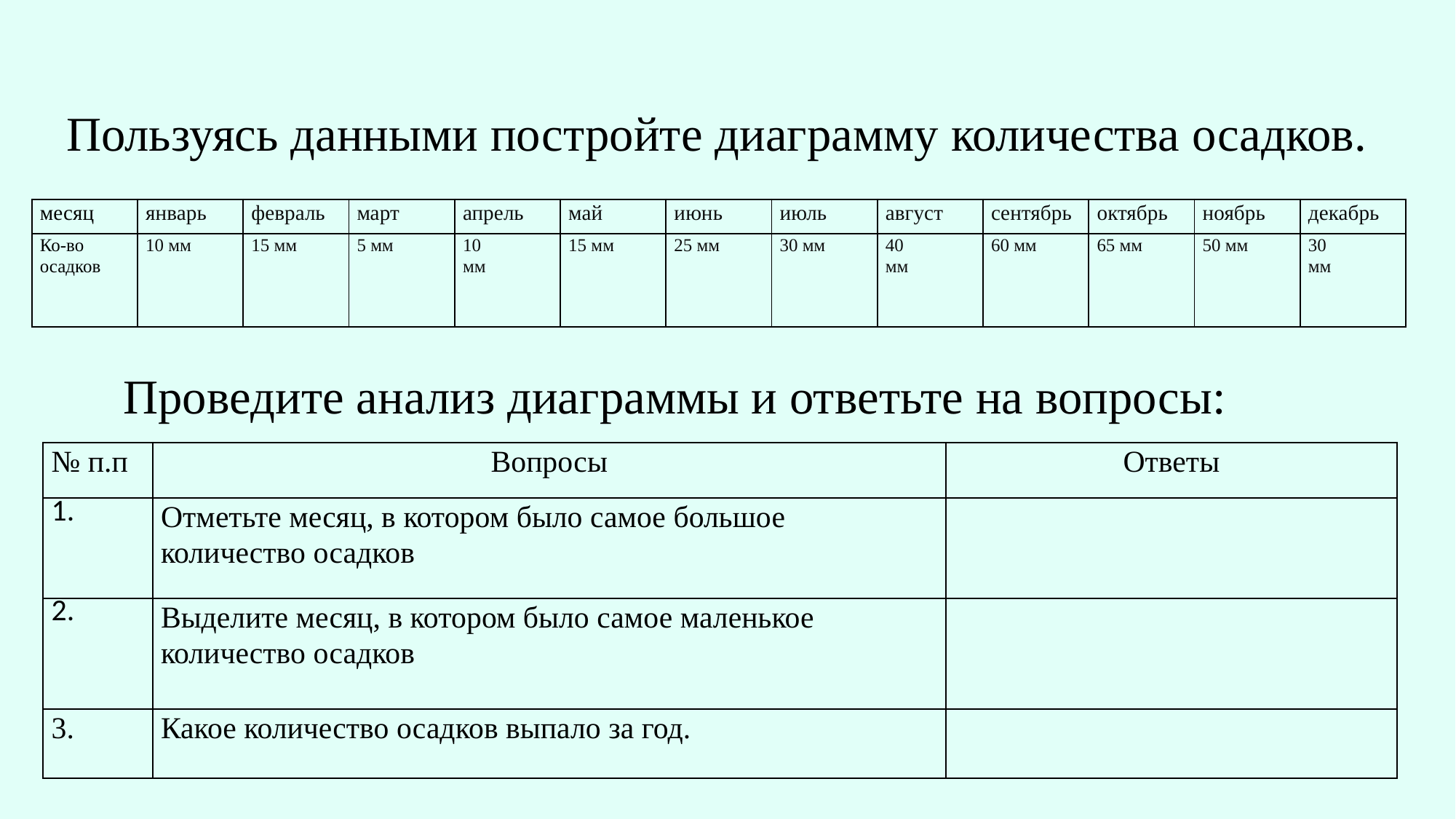

Пользуясь данными постройте диаграмму количества осадков.

| месяц | январь | февраль | март | апрель | май | июнь | июль | август | сентябрь | октябрь | ноябрь | декабрь |
| --- | --- | --- | --- | --- | --- | --- | --- | --- | --- | --- | --- | --- |
| Ко-во осадков | 10 мм | 15 мм | 5 мм | 10 мм | 15 мм | 25 мм | 30 мм | 40 мм | 60 мм | 65 мм | 50 мм | 30 мм |
Проведите анализ диаграммы и ответьте на вопросы:
| № п.п | Вопросы | Ответы |
| --- | --- | --- |
| 1. | Отметьте месяц, в котором было самое большое количество осадков |  |
| 2. | Выделите месяц, в котором было самое маленькое количество осадков |  |
| 3. | Какое количество осадков выпало за год. |  |